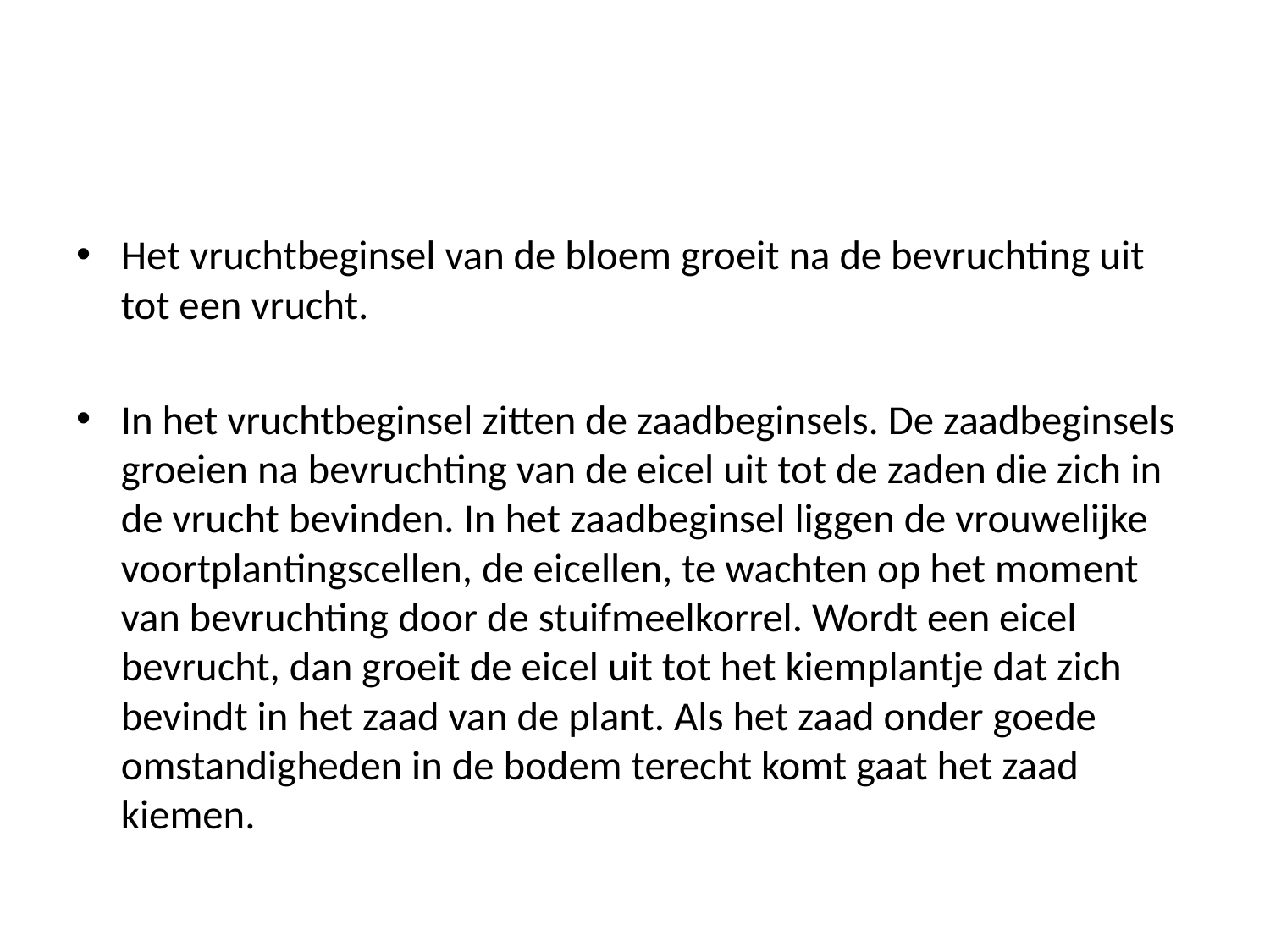

#
Het vruchtbeginsel van de bloem groeit na de bevruchting uit tot een vrucht.

In het vruchtbeginsel zitten de zaadbeginsels. De zaadbeginsels groeien na bevruchting van de eicel uit tot de zaden die zich in de vrucht bevinden. In het zaadbeginsel liggen de vrouwelijke voortplantingscellen, de eicellen, te wachten op het moment van bevruchting door de stuifmeelkorrel. Wordt een eicel bevrucht, dan groeit de eicel uit tot het kiemplantje dat zich bevindt in het zaad van de plant. Als het zaad onder goede omstandigheden in de bodem terecht komt gaat het zaad kiemen.